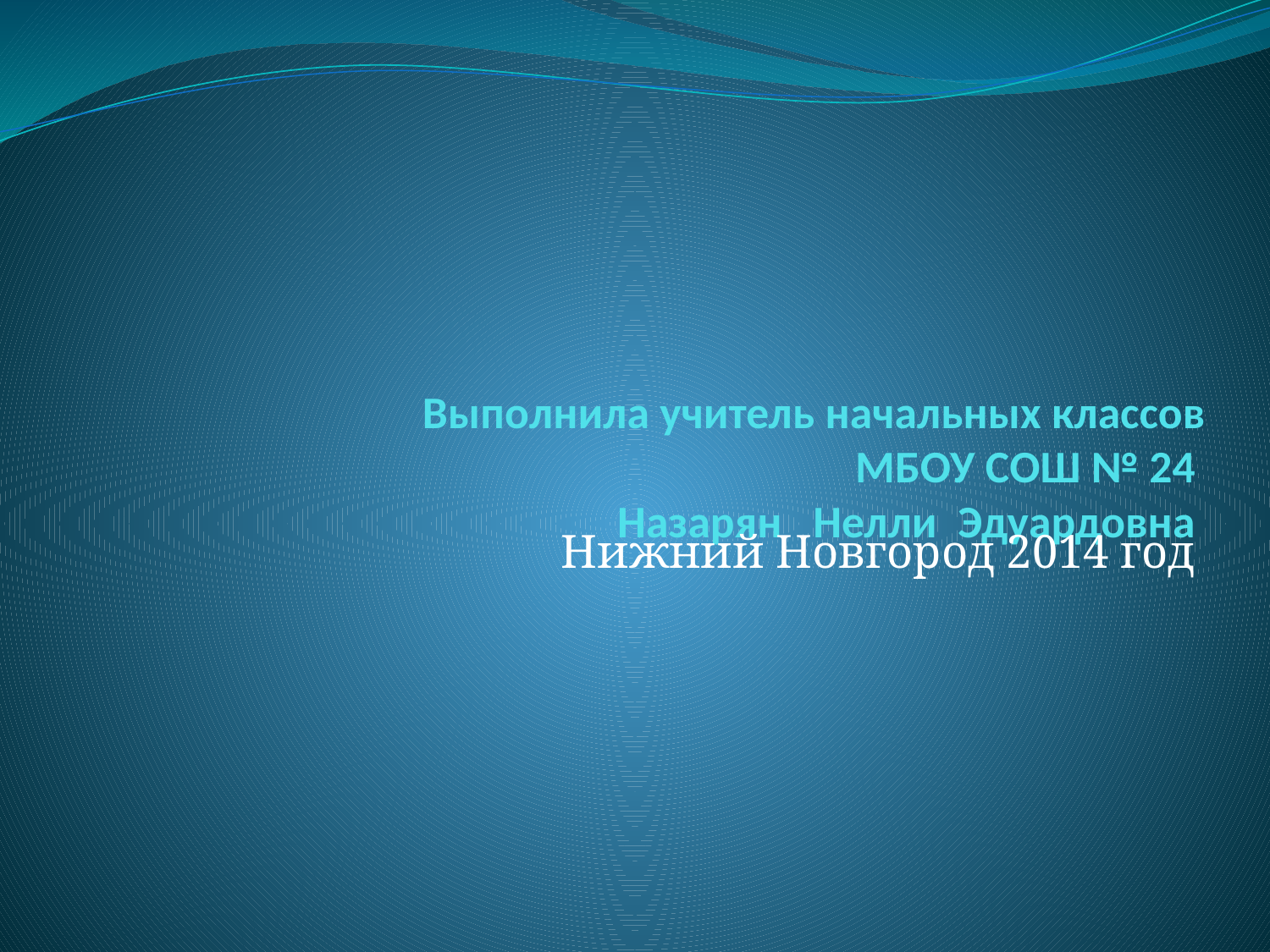

# Выполнила учитель начальных классов МБОУ СОШ № 24 Назарян   Нелли  Эдуардовна
Нижний Новгород 2014 год